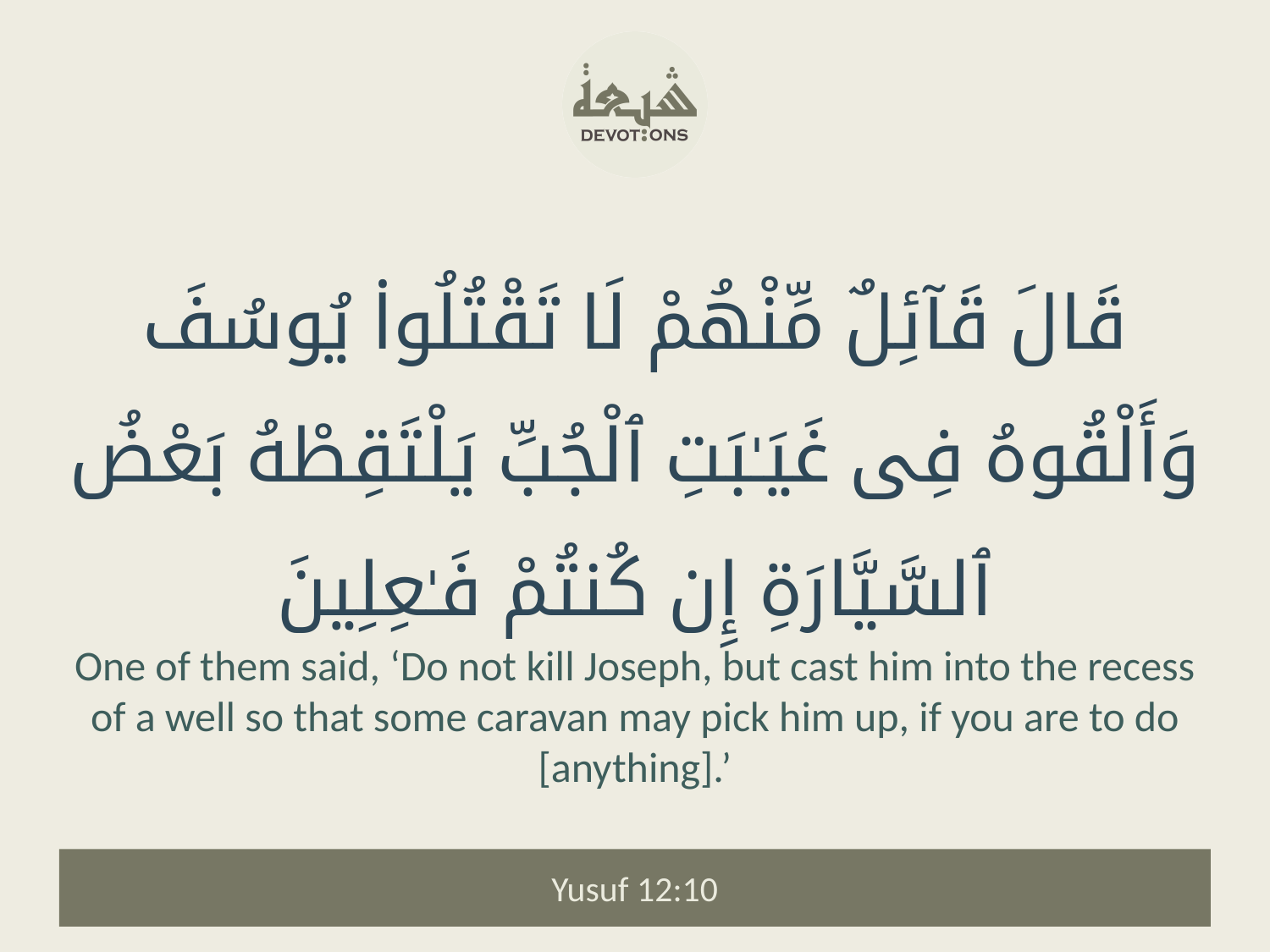

قَالَ قَآئِلٌ مِّنْهُمْ لَا تَقْتُلُوا۟ يُوسُفَ وَأَلْقُوهُ فِى غَيَـٰبَتِ ٱلْجُبِّ يَلْتَقِطْهُ بَعْضُ ٱلسَّيَّارَةِ إِن كُنتُمْ فَـٰعِلِينَ
One of them said, ‘Do not kill Joseph, but cast him into the recess of a well so that some caravan may pick him up, if you are to do [anything].’
Yusuf 12:10